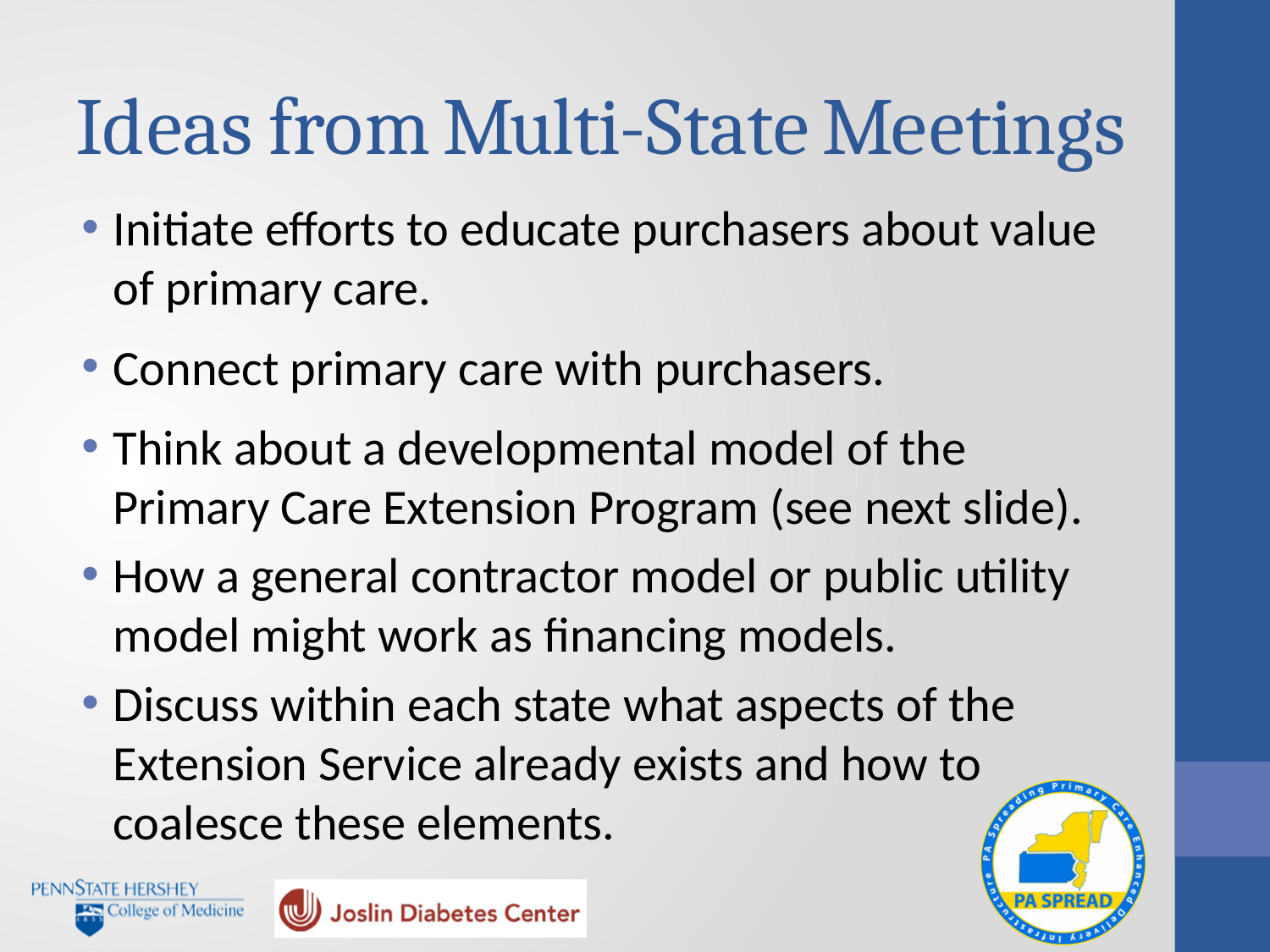

# Ideas from Multi-State Meetings
Initiate efforts to educate purchasers about value of primary care.
Connect primary care with purchasers.
Think about a developmental model of the Primary Care Extension Program (see next slide).
How a general contractor model or public utility model might work as financing models.
Discuss within each state what aspects of the Extension Service already exists and how to coalesce these elements.